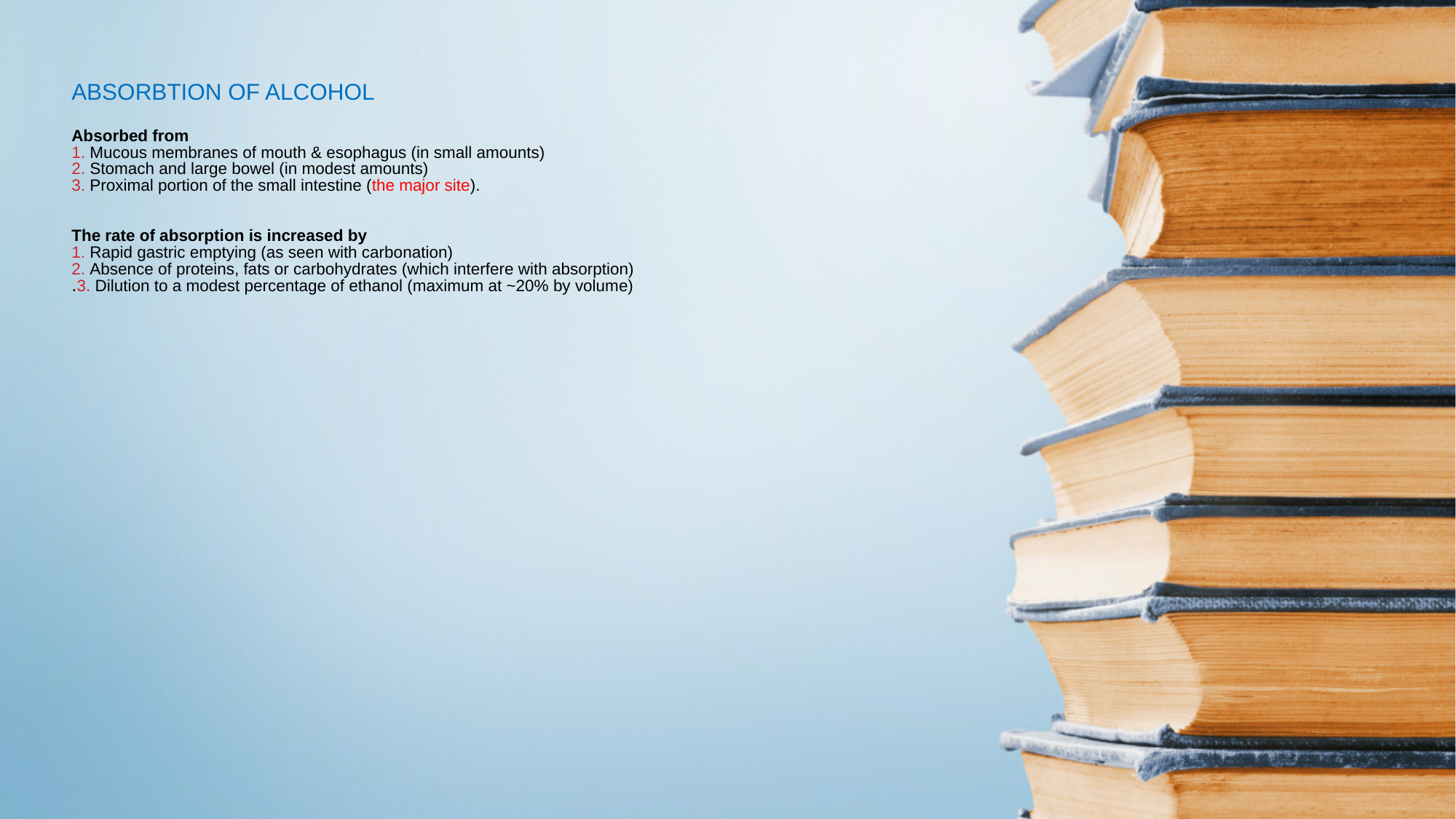

# ABSORBTION OF ALCOHOL Absorbed from 1. Mucous membranes of mouth & esophagus (in small amounts) 2. Stomach and large bowel (in modest amounts) 3. Proximal portion of the small intestine (the major site). The rate of absorption is increased by 1. Rapid gastric emptying (as seen with carbonation) 2. Absence of proteins, fats or carbohydrates (which interfere with absorption) 3. Dilution to a modest percentage of ethanol (maximum at ~20% by volume).